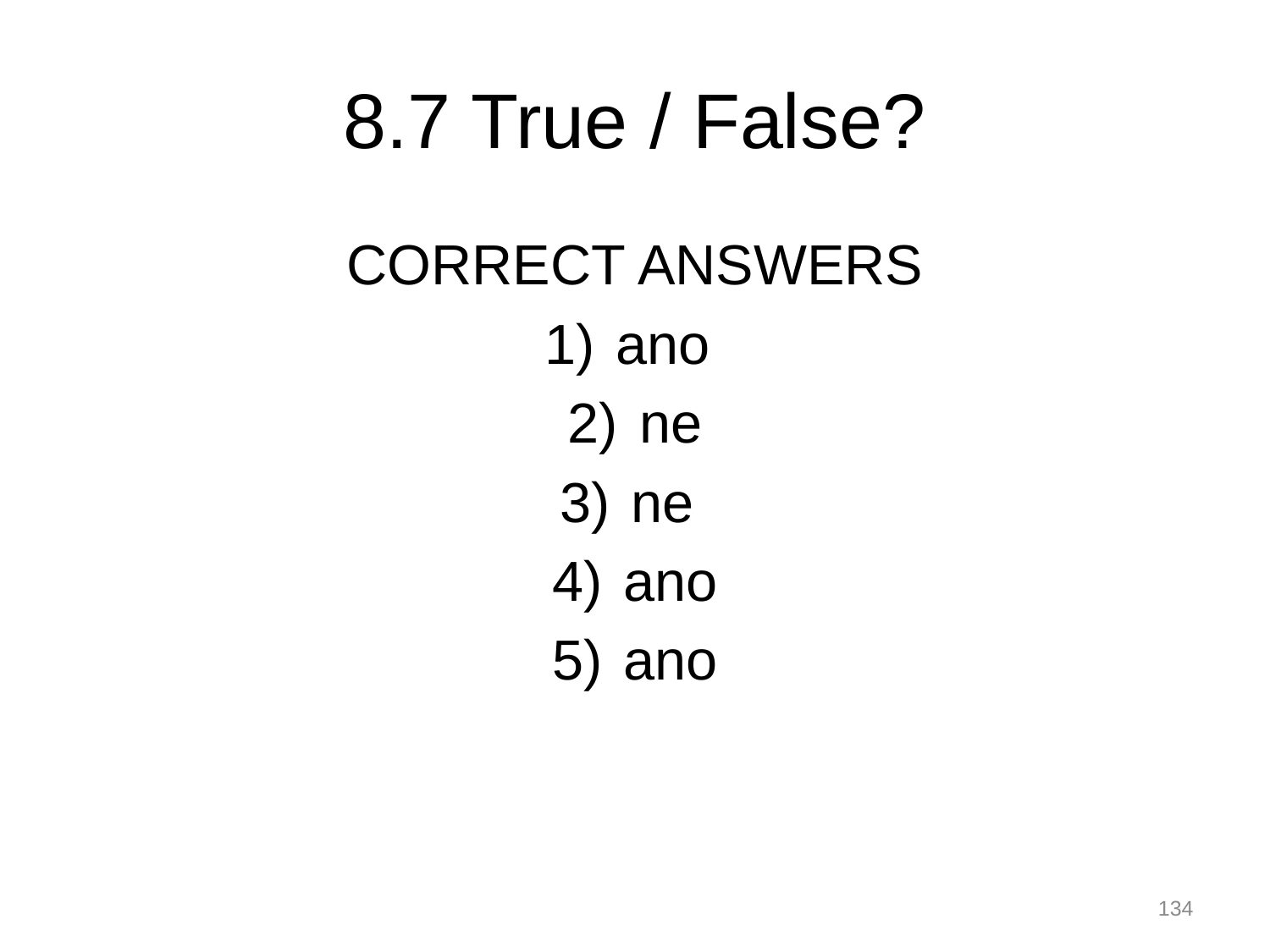

# 8.7 True / False?
CORRECT ANSWERS
ano
ne
ne
ano
ano

134